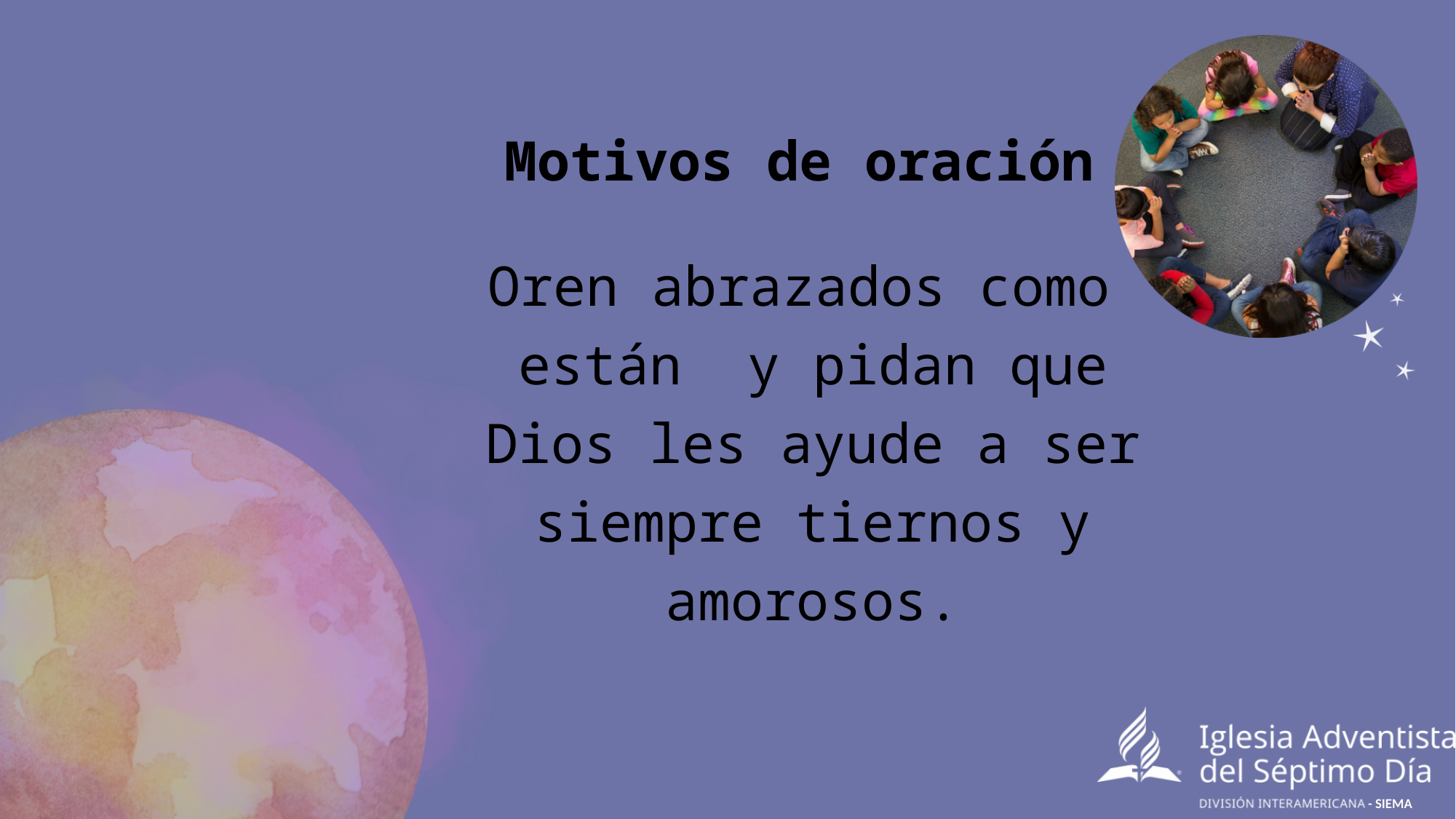

Motivos de oración

Oren abrazados como están  y pidan que Dios les ayude a ser siempre tiernos y amorosos.

 - SIEMA